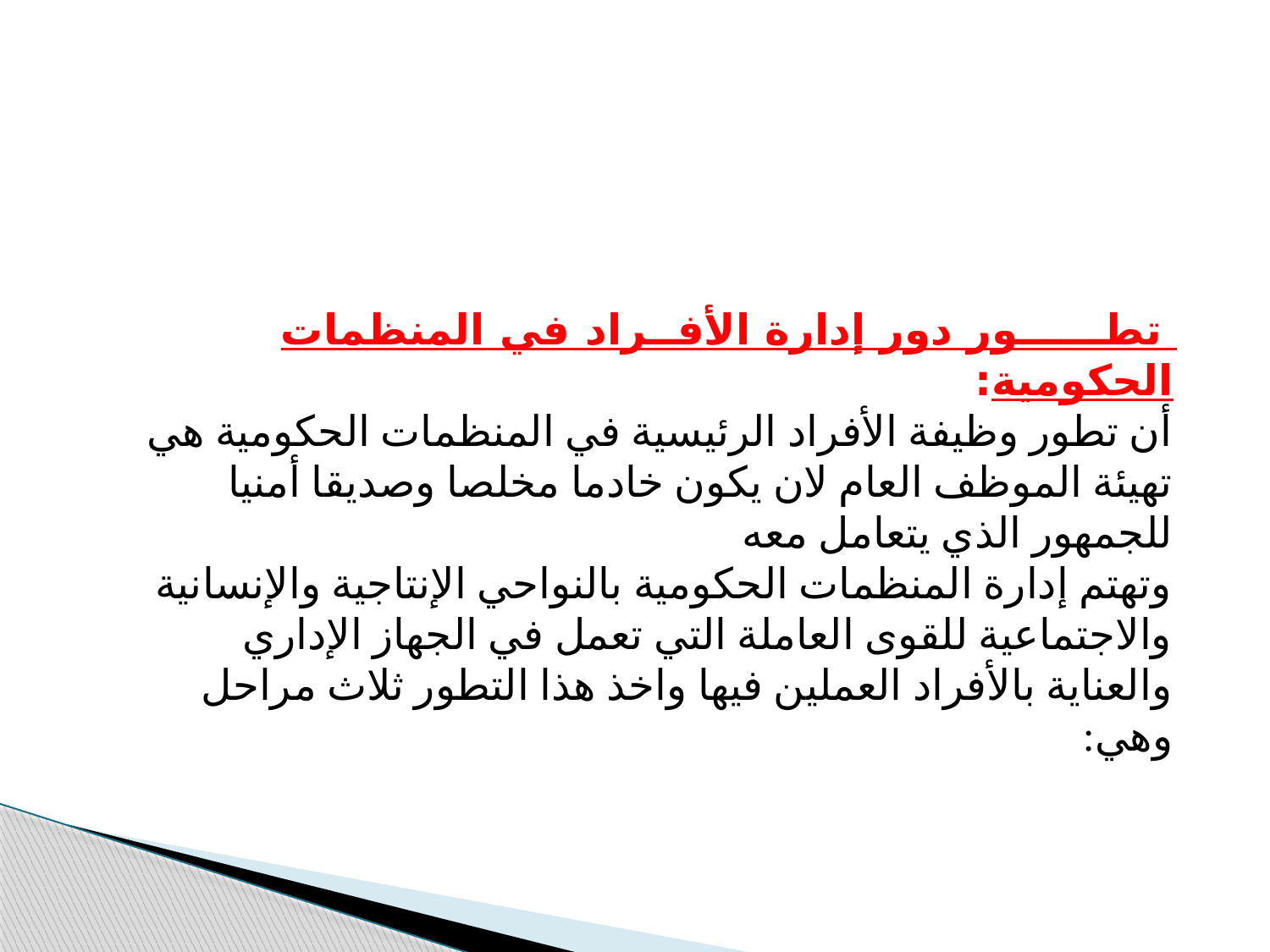

تطــــــور دور إدارة الأفــراد في المنظمات الحكومية:
أن تطور وظيفة الأفراد الرئيسية في المنظمات الحكومية هي تهيئة الموظف العام لان يكون خادما مخلصا وصديقا أمنيا للجمهور الذي يتعامل معه
وتهتم إدارة المنظمات الحكومية بالنواحي الإنتاجية والإنسانية والاجتماعية للقوى العاملة التي تعمل في الجهاز الإداري والعناية بالأفراد العملين فيها واخذ هذا التطور ثلاث مراحل وهي: